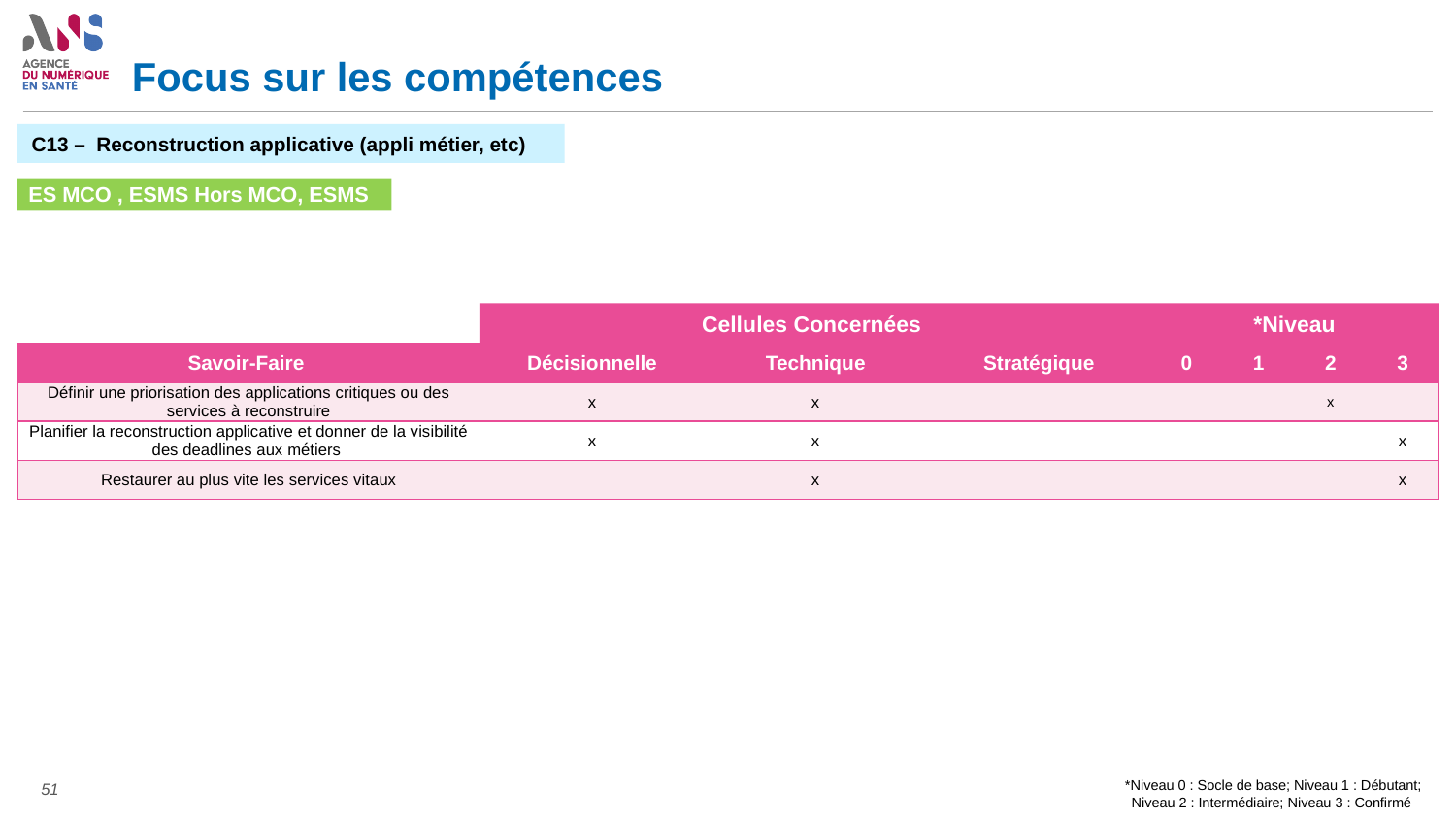

# Focus sur les compétences
C13 –  Reconstruction applicative (appli métier, etc)
ES MCO , ESMS Hors MCO, ESMS
Cellules Concernées
*Niveau
| Savoir-Faire | Décisionnelle | Technique | Stratégique | 0 | 1 | 2 | 3 |
| --- | --- | --- | --- | --- | --- | --- | --- |
| Définir une priorisation des applications critiques ou des services à reconstruire | x | x |  |  |  | x |  |
| Planifier la reconstruction applicative et donner de la visibilité des deadlines aux métiers | x | x |  |  |  |  | x |
| Restaurer au plus vite les services vitaux |  | x |  |  |  |  | x |
*Niveau 0 : Socle de base; Niveau 1 : Débutant; Niveau 2 : Intermédiaire; Niveau 3 : Confirmé
51